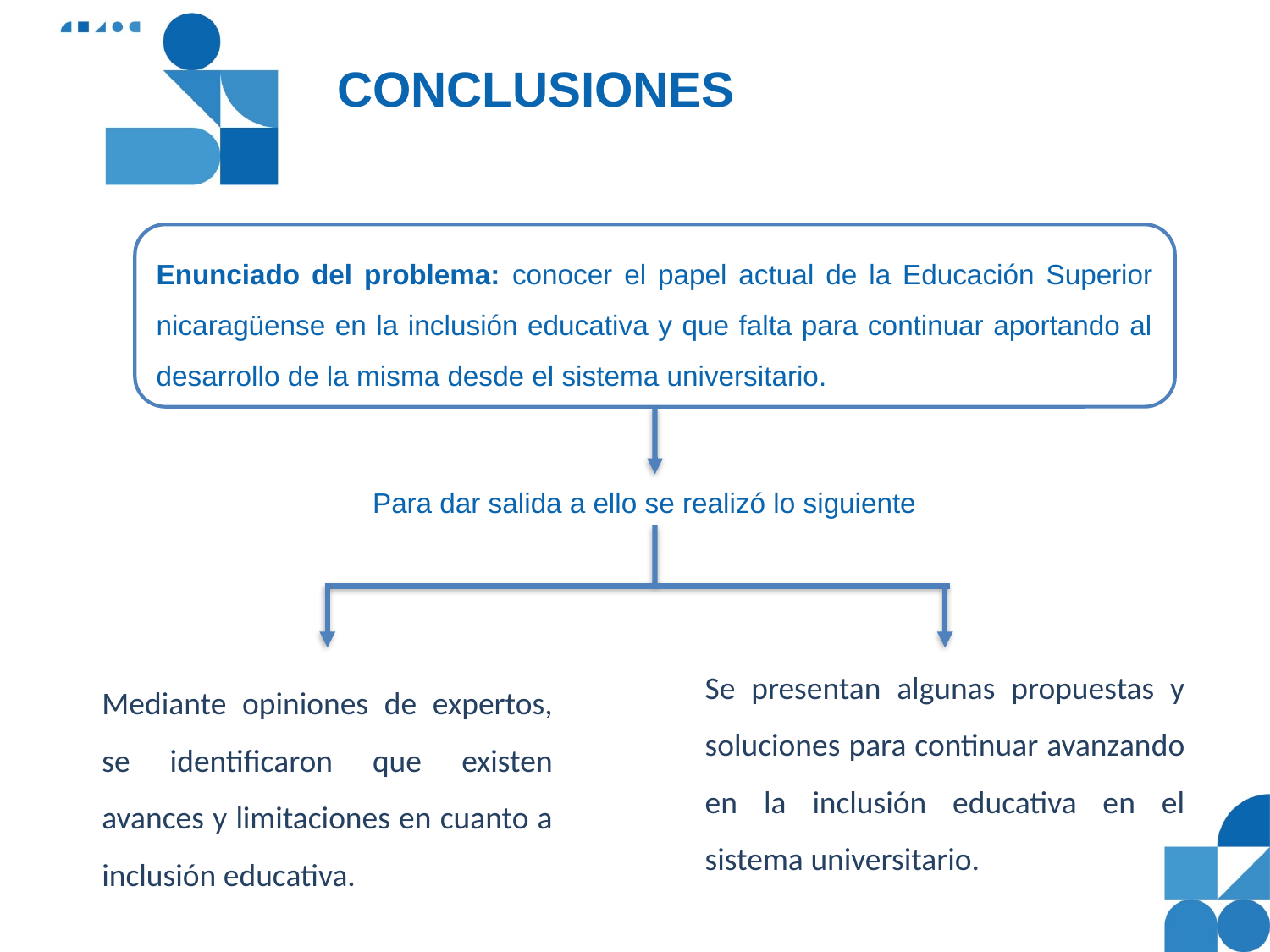

# CONCLUSIONES
Enunciado del problema: conocer el papel actual de la Educación Superior nicaragüense en la inclusión educativa y que falta para continuar aportando al desarrollo de la misma desde el sistema universitario.

Para dar salida a ello se realizó lo siguiente
Se presentan algunas propuestas y soluciones para continuar avanzando en la inclusión educativa en el sistema universitario.
Mediante opiniones de expertos, se identificaron que existen avances y limitaciones en cuanto a inclusión educativa.